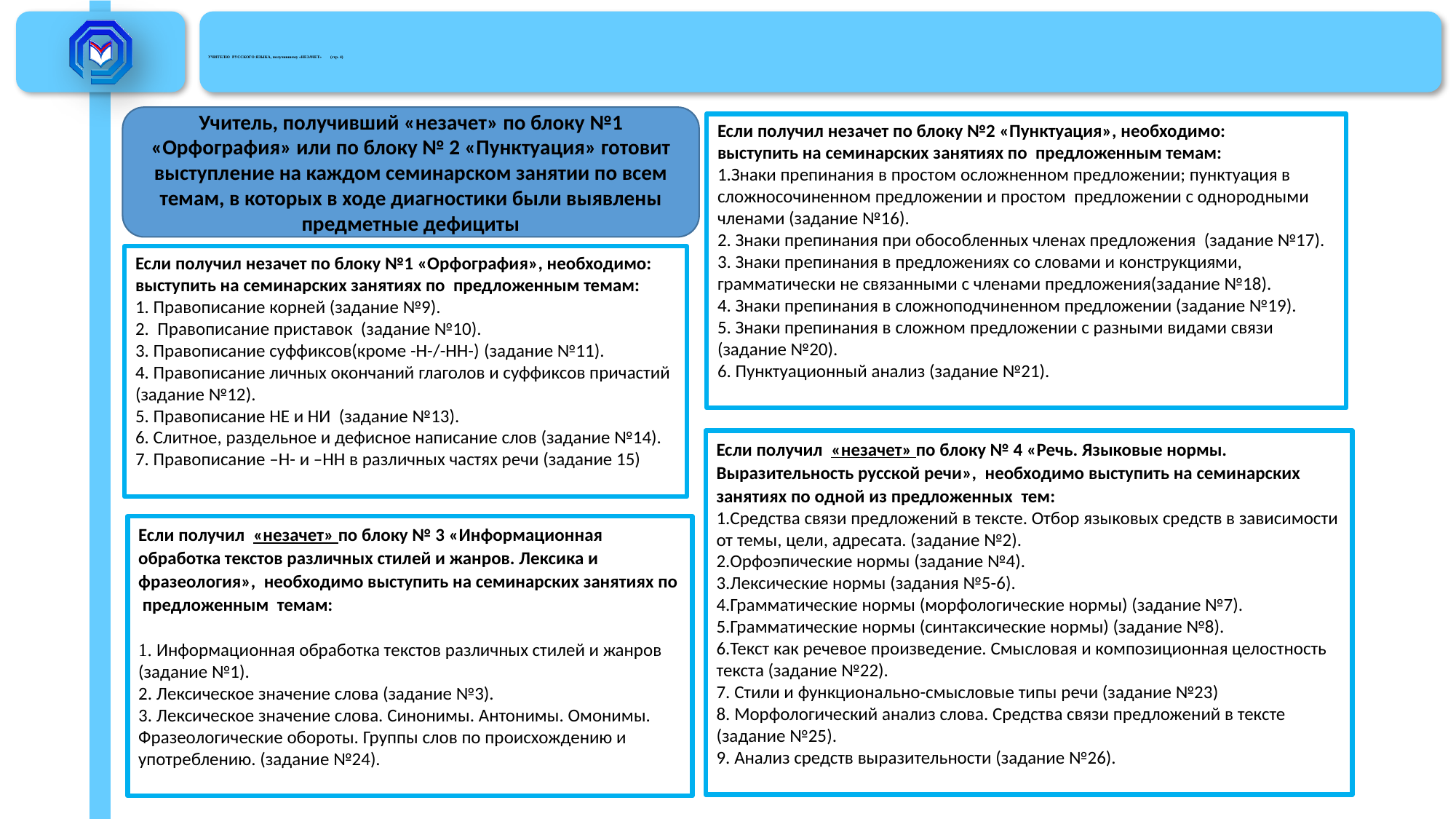

# УЧИТЕЛЮ  РУССКОГО ЯЗЫКА, получившему «НЕЗАЧЕТ»        (стр. 4)
Учитель, получивший «незачет» по блоку №1 «Орфография» или по блоку № 2 «Пунктуация» готовит выступление на каждом семинарском занятии по всем темам, в которых в ходе диагностики были выявлены предметные дефициты
Если получил незачет по блоку №2 «Пунктуация», необходимо:
выступить на семинарских занятиях по  предложенным темам:
1.Знаки препинания в простом осложненном предложении; пунктуация в сложносочиненном предложении и простом  предложении с однородными членами (задание №16).
2. Знаки препинания при обособленных членах предложения  (задание №17).
3. Знаки препинания в предложениях со словами и конструкциями, грамматически не связанными с членами предложения(задание №18).
4. Знаки препинания в сложноподчиненном предложении (задание №19).
5. Знаки препинания в сложном предложении с разными видами связи  (задание №20).
6. Пунктуационный анализ (задание №21).

Если получил незачет по блоку №1 «Орфография», необходимо:
выступить на семинарских занятиях по  предложенным темам:
1. Правописание корней (задание №9).
2.  Правописание приставок  (задание №10).
3. Правописание суффиксов(кроме -Н-/-НН-) (задание №11).
4. Правописание личных окончаний глаголов и суффиксов причастий (задание №12).
5. Правописание НЕ и НИ  (задание №13).
6. Слитное, раздельное и дефисное написание слов (задание №14).
7. Правописание –Н- и –НН в различных частях речи (задание 15)

Если получил  «незачет» по блоку № 4 «Речь. Языковые нормы. Выразительность русской речи»,  необходимо выступить на семинарских занятиях по одной из предложенных  тем:
1.Средства связи предложений в тексте. Отбор языковых средств в зависимости от темы, цели, адресата. (задание №2).
2.Орфоэпические нормы (задание №4).
3.Лексические нормы (задания №5-6).
4.Грамматические нормы (морфологические нормы) (задание №7).
5.Грамматические нормы (синтаксические нормы) (задание №8).
6.Текст как речевое произведение. Смысловая и композиционная целостность текста (задание №22).
7. Стили и функционально-смысловые типы речи (задание №23)
8. Морфологический анализ слова. Средства связи предложений в тексте (задание №25).
9. Анализ средств выразительности (задание №26).

Если получил  «незачет» по блоку № 3 «Информационная обработка текстов различных стилей и жанров. Лексика и фразеология»,  необходимо выступить на семинарских занятиях по  предложенным  темам:

1. Информационная обработка текстов различных стилей и жанров (задание №1).
2. Лексическое значение слова (задание №3).
3. Лексическое значение слова. Синонимы. Антонимы. Омонимы. Фразеологические обороты. Группы слов по происхождению и употреблению. (задание №24).